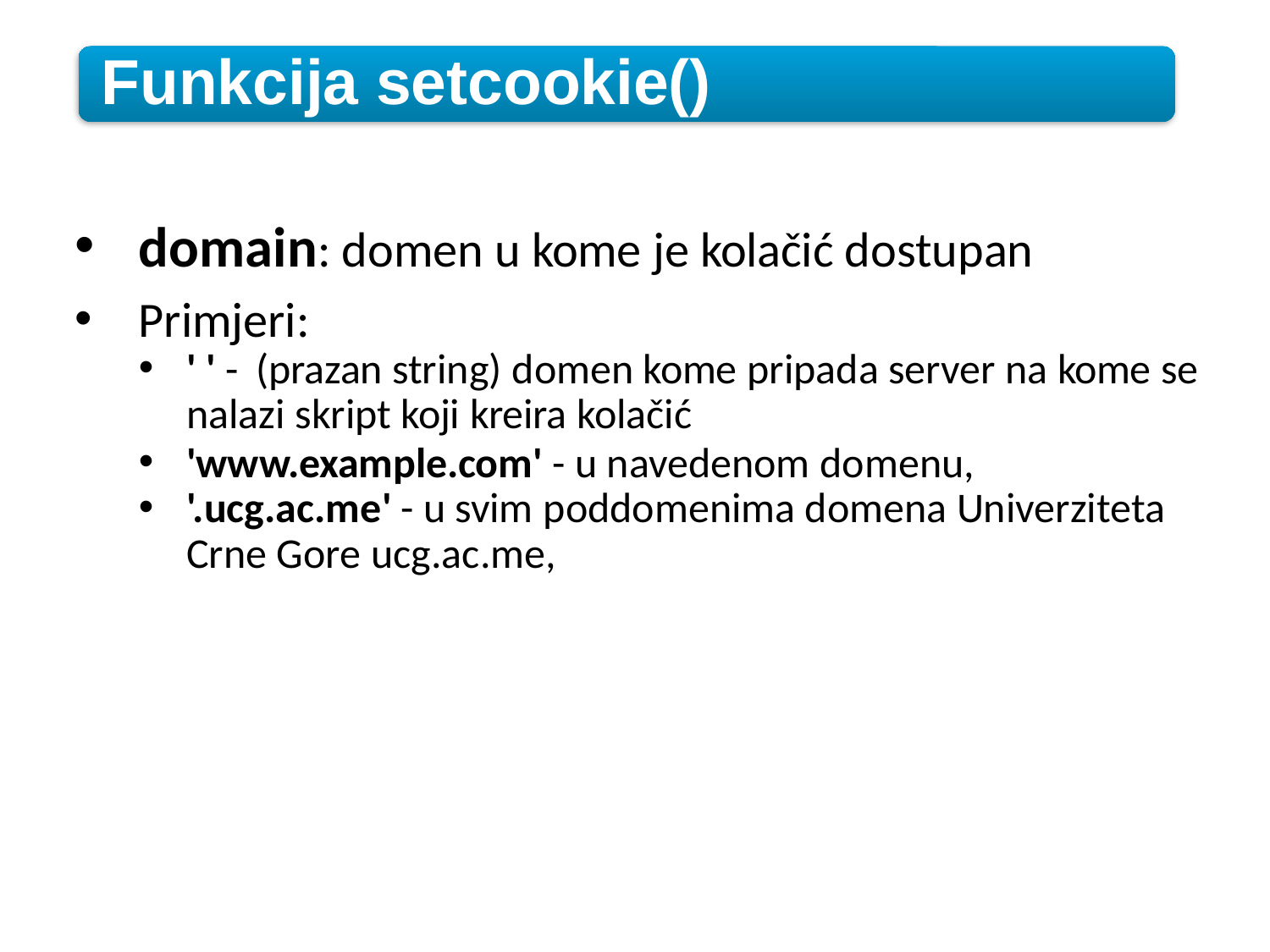

Funkcija setcookie()
domain: domen u kome je kolačić dostupan
Primjeri:
' ' - (prazan string) domen kome pripada server na kome se nalazi skript koji kreira kolačić
'www.example.com' - u navedenom domenu,
'.ucg.ac.me' - u svim poddomenima domena Univerziteta Crne Gore ucg.ac.me,